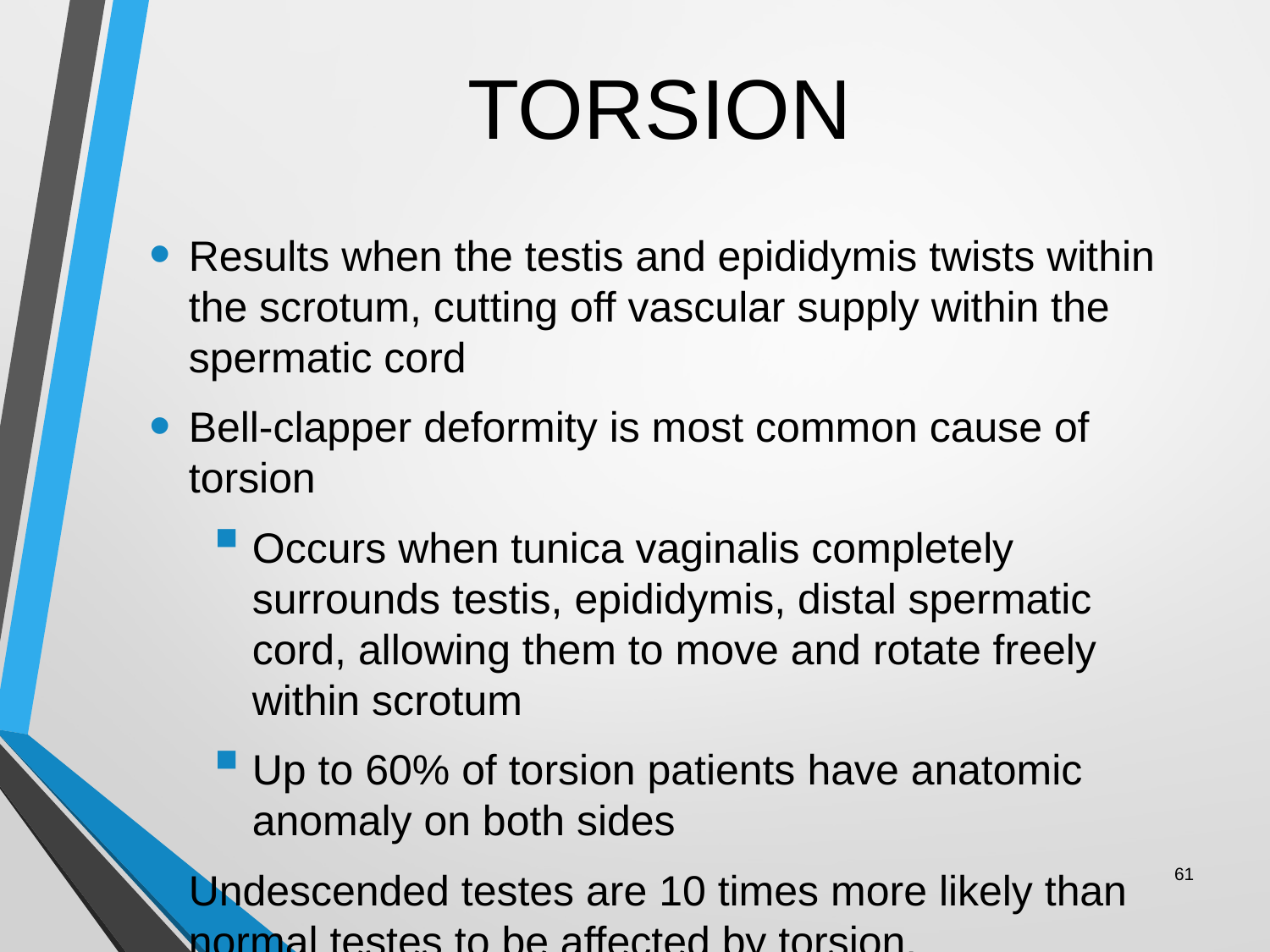

# TORSION
Results when the testis and epididymis twists within the scrotum, cutting off vascular supply within the spermatic cord
Bell-clapper deformity is most common cause of torsion
Occurs when tunica vaginalis completely surrounds testis, epididymis, distal spermatic cord, allowing them to move and rotate freely within scrotum
Up to 60% of torsion patients have anatomic anomaly on both sides
Undescended testes are 10 times more likely than normal testes to be affected by torsion.

61